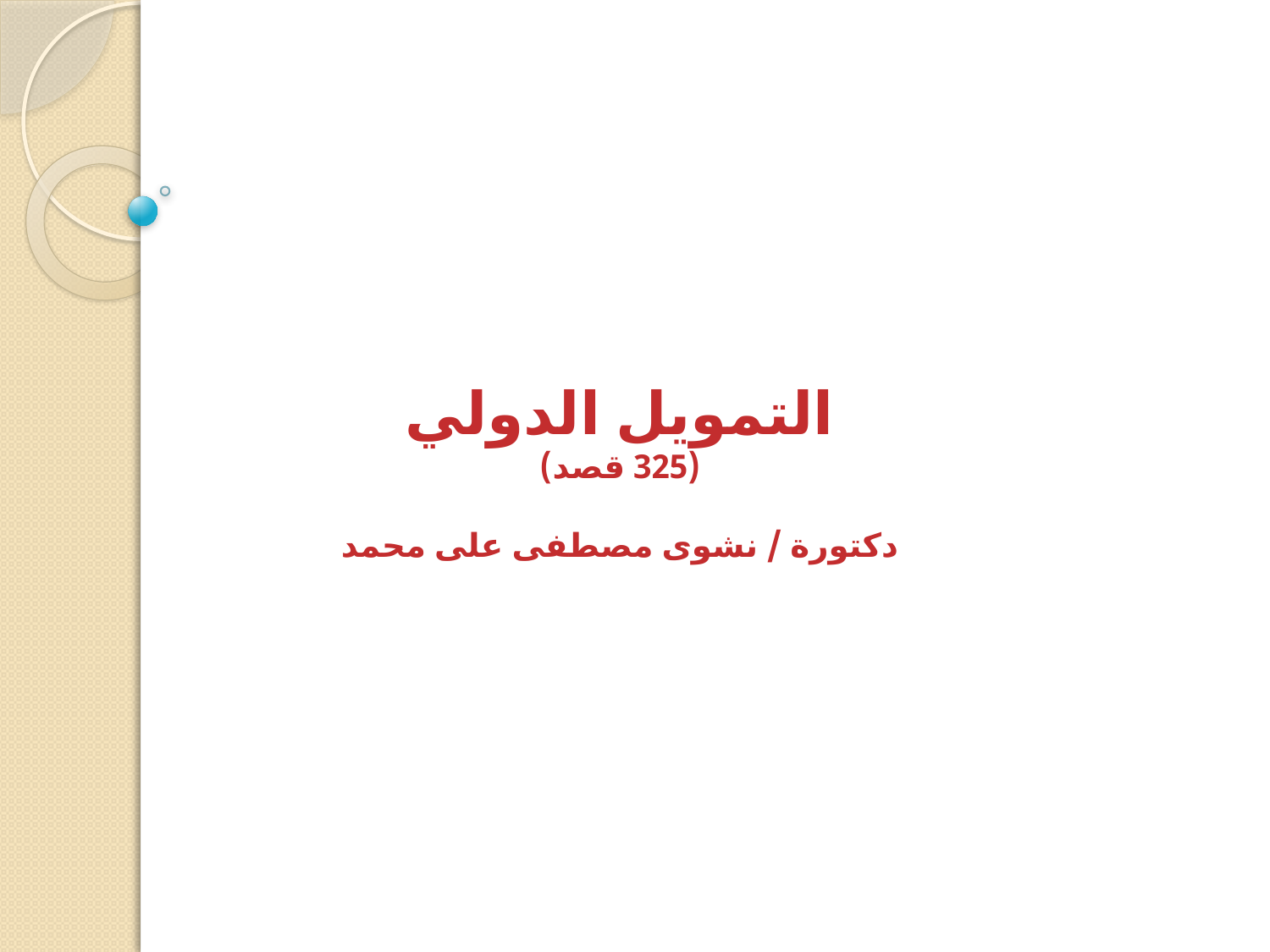

التمويل الدولي
(325 قصد)

دكتورة / نشوى مصطفى على محمد